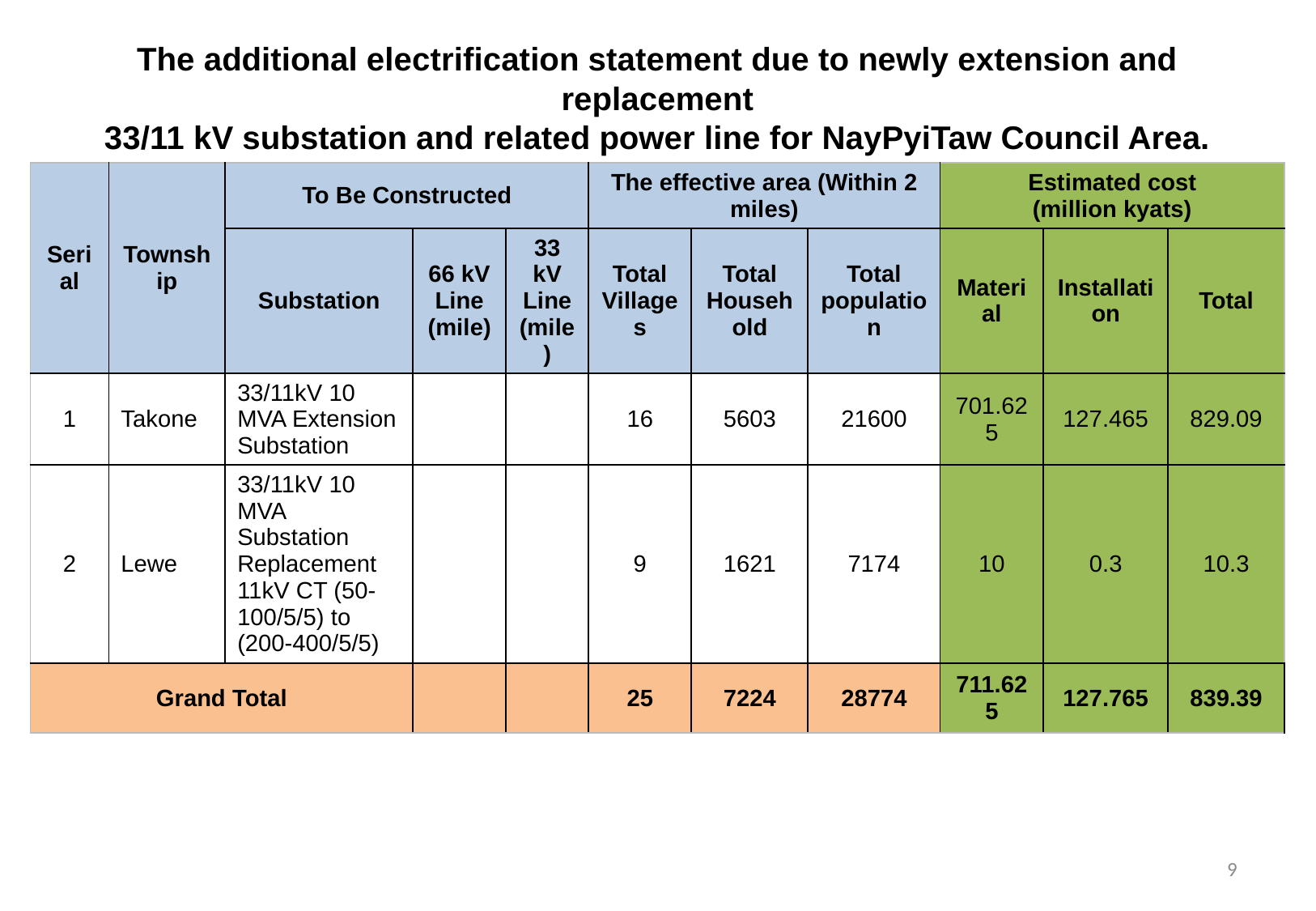

# The additional electrification statement due to newly extension and replacement 33/11 kV substation and related power line for NayPyiTaw Council Area.
| Serial | Township | To Be Constructed |  |  | The effective area (Within 2 miles) |  |  | Estimated cost (million kyats) |  |  |
| --- | --- | --- | --- | --- | --- | --- | --- | --- | --- | --- |
|  |  | Substation | 66 kV Line (mile) | 33 kV Line (mile) | Total Villages | Total Household | Total population | Material | Installation | Total |
| 1 | Takone | 33/11kV 10 MVA Extension Substation |  |  | 16 | 5603 | 21600 | 701.625 | 127.465 | 829.09 |
| 2 | Lewe | 33/11kV 10 MVA Substation Replacement 11kV CT (50-100/5/5) to (200-400/5/5) |  |  | 9 | 1621 | 7174 | 10 | 0.3 | 10.3 |
| Grand Total |  |  |  |  | 25 | 7224 | 28774 | 711.625 | 127.765 | 839.39 |
9